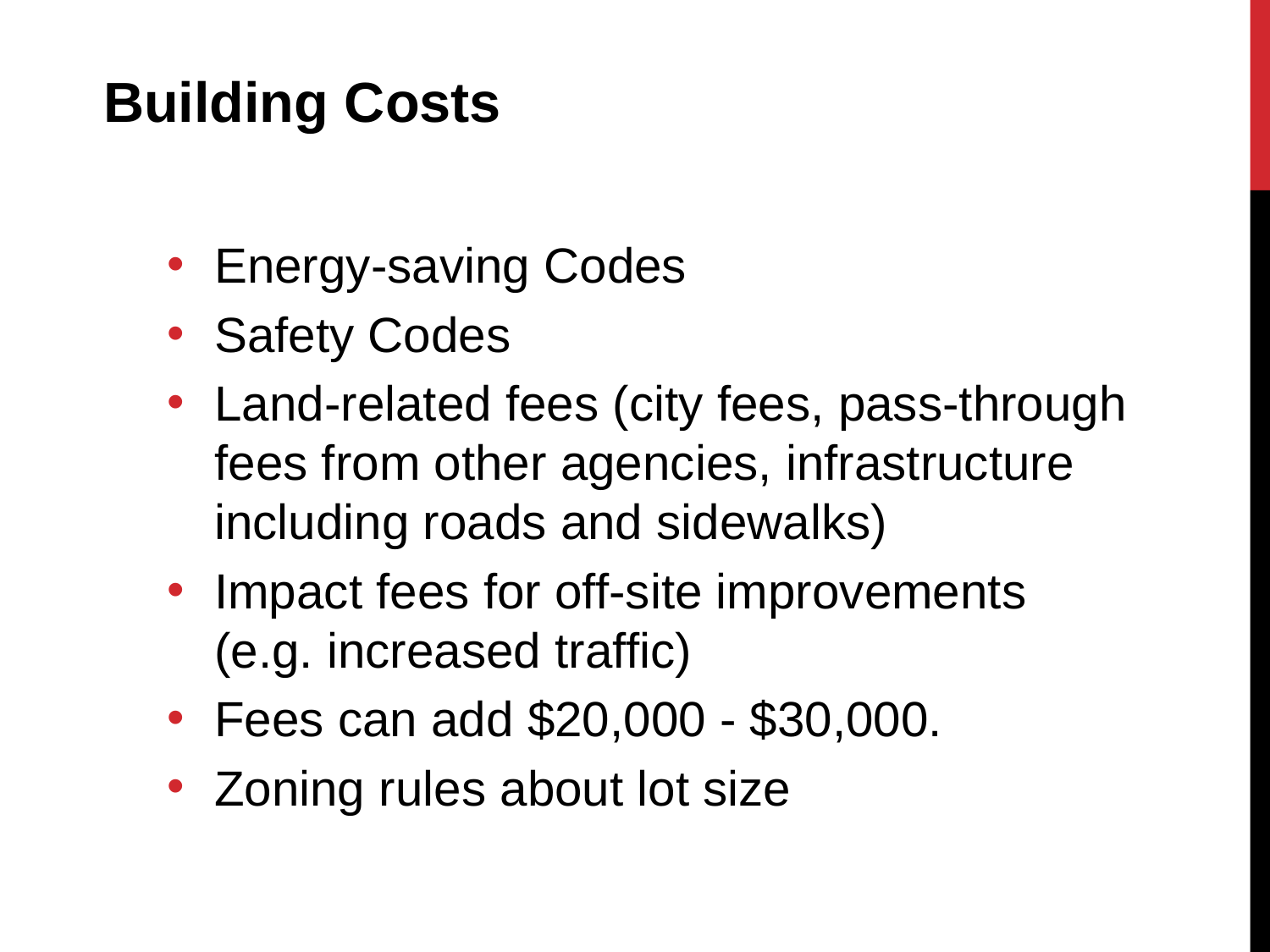

Building Costs

Energy-saving Codes
Safety Codes
Land-related fees (city fees, pass-through fees from other agencies, infrastructure including roads and sidewalks)
Impact fees for off-site improvements (e.g. increased traffic)
Fees can add $20,000 - $30,000.
Zoning rules about lot size